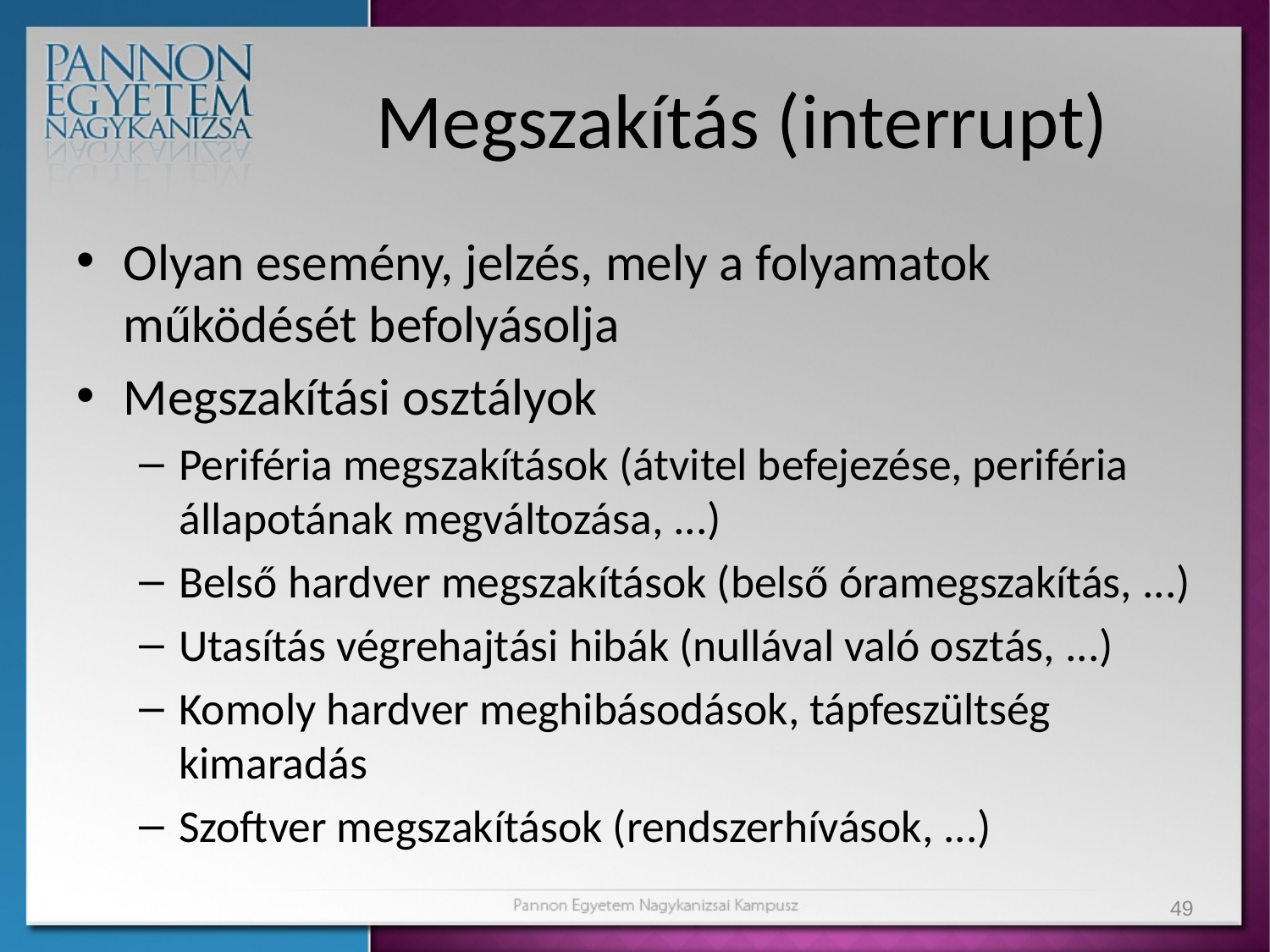

# Megszakítás (interrupt)
Olyan esemény, jelzés, mely a folyamatok működését befolyásolja
Megszakítási osztályok
Periféria megszakítások (átvitel befejezése, periféria állapotának megváltozása, ...)
Belső hardver megszakítások (belső óramegszakítás, ...)
Utasítás végrehajtási hibák (nullával való osztás, ...)
Komoly hardver meghibásodások, tápfeszültség kimaradás
Szoftver megszakítások (rendszerhívások, ...)
49